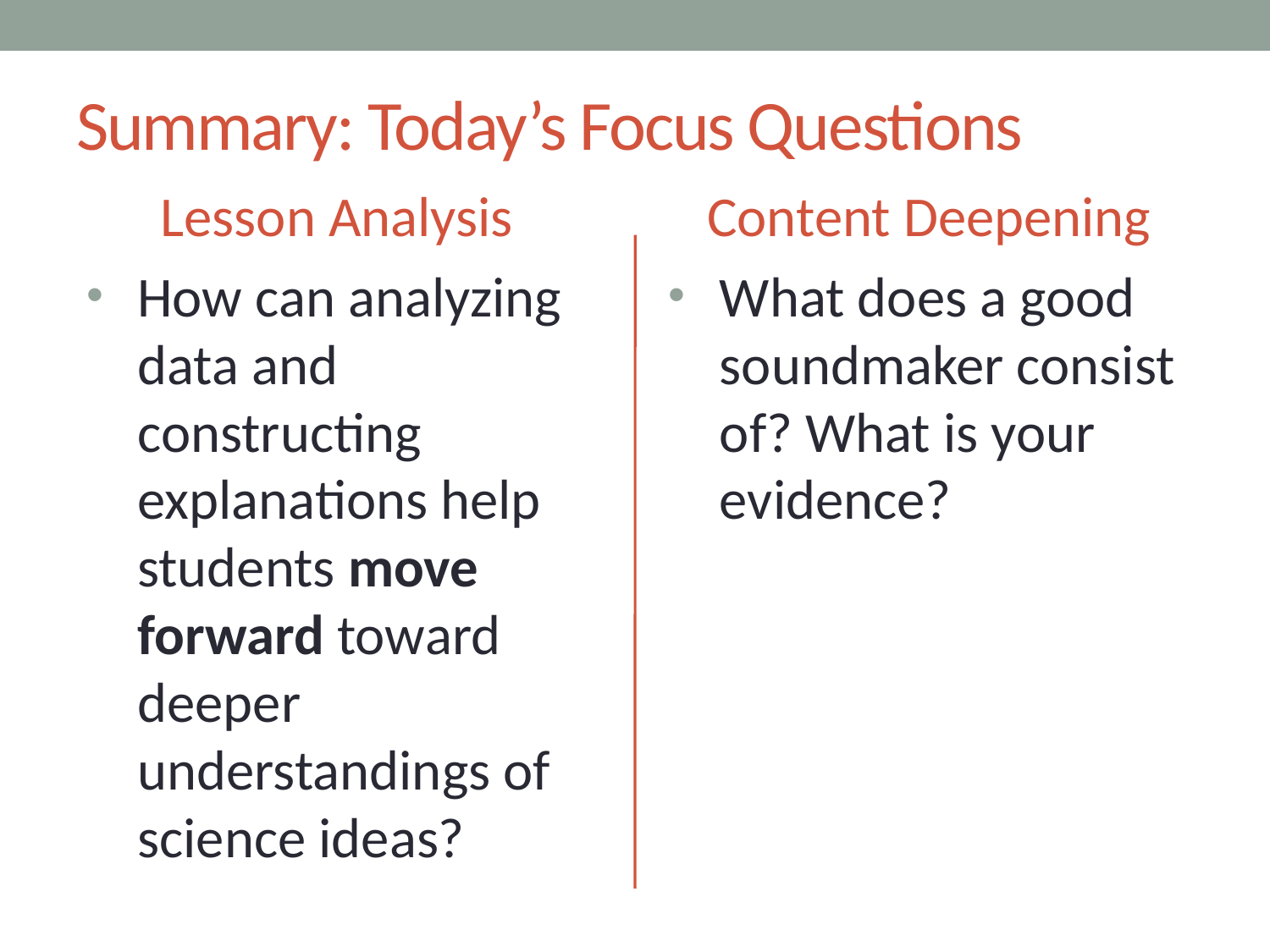

# Summary: Today’s Focus Questions
Lesson Analysis
Content Deepening
How can analyzing
data and constructing explanations help students move
forward toward
deeper understandings of science ideas?
What does a good soundmaker consist of? What is your evidence?